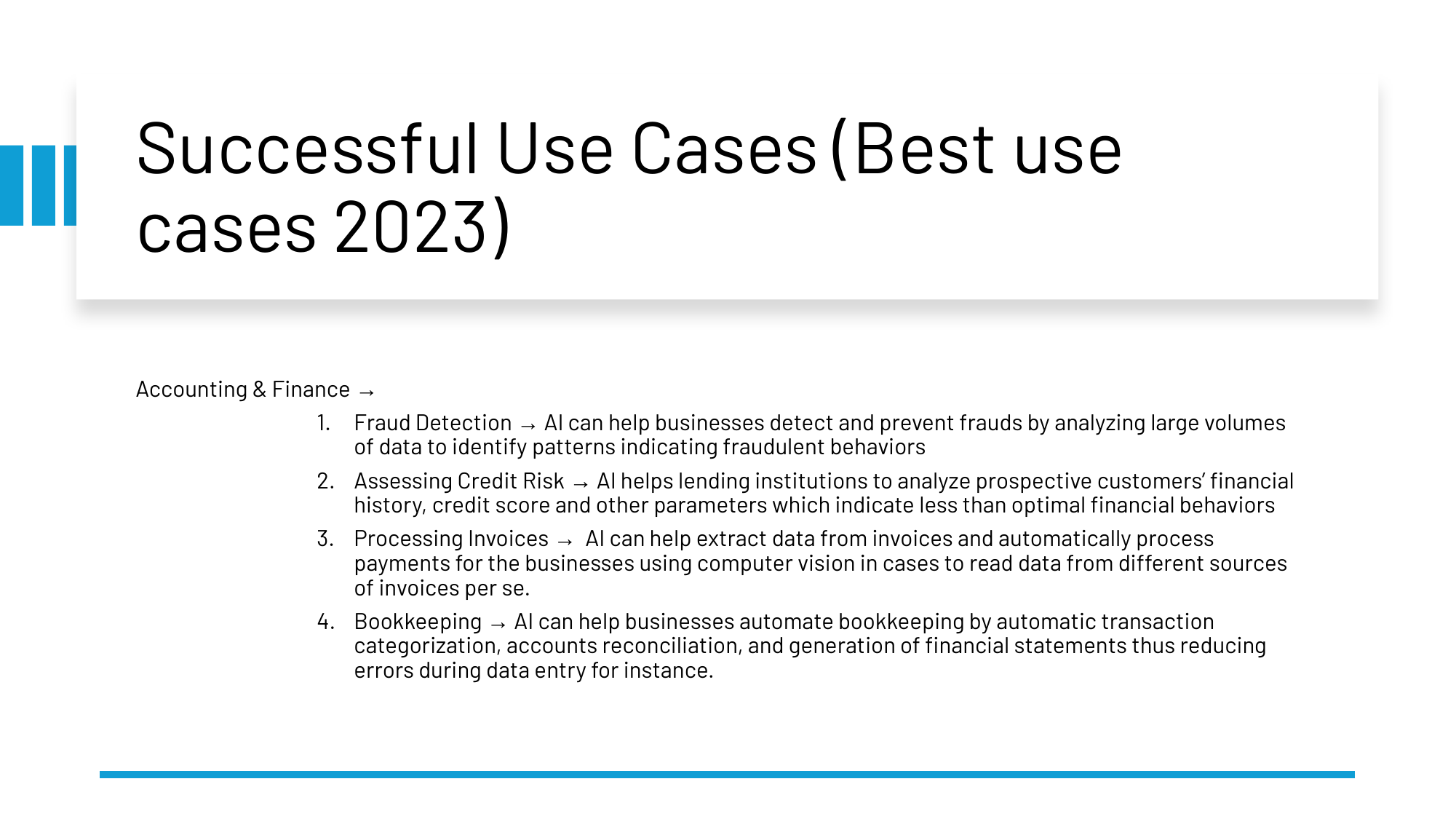

# Successful Use Cases (Best use cases 2023)

Accounting & Finance →
Fraud Detection → AI can help businesses detect and prevent frauds by analyzing large volumes of data to identify patterns indicating fraudulent behaviors
Assessing Credit Risk → AI helps lending institutions to analyze prospective customers’ financial history, credit score and other parameters which indicate less than optimal financial behaviors
Processing Invoices →  AI can help extract data from invoices and automatically process payments for the businesses using computer vision in cases to read data from different sources of invoices per se.
Bookkeeping → AI can help businesses automate bookkeeping by automatic transaction categorization, accounts reconciliation, and generation of financial statements thus reducing errors during data entry for instance.